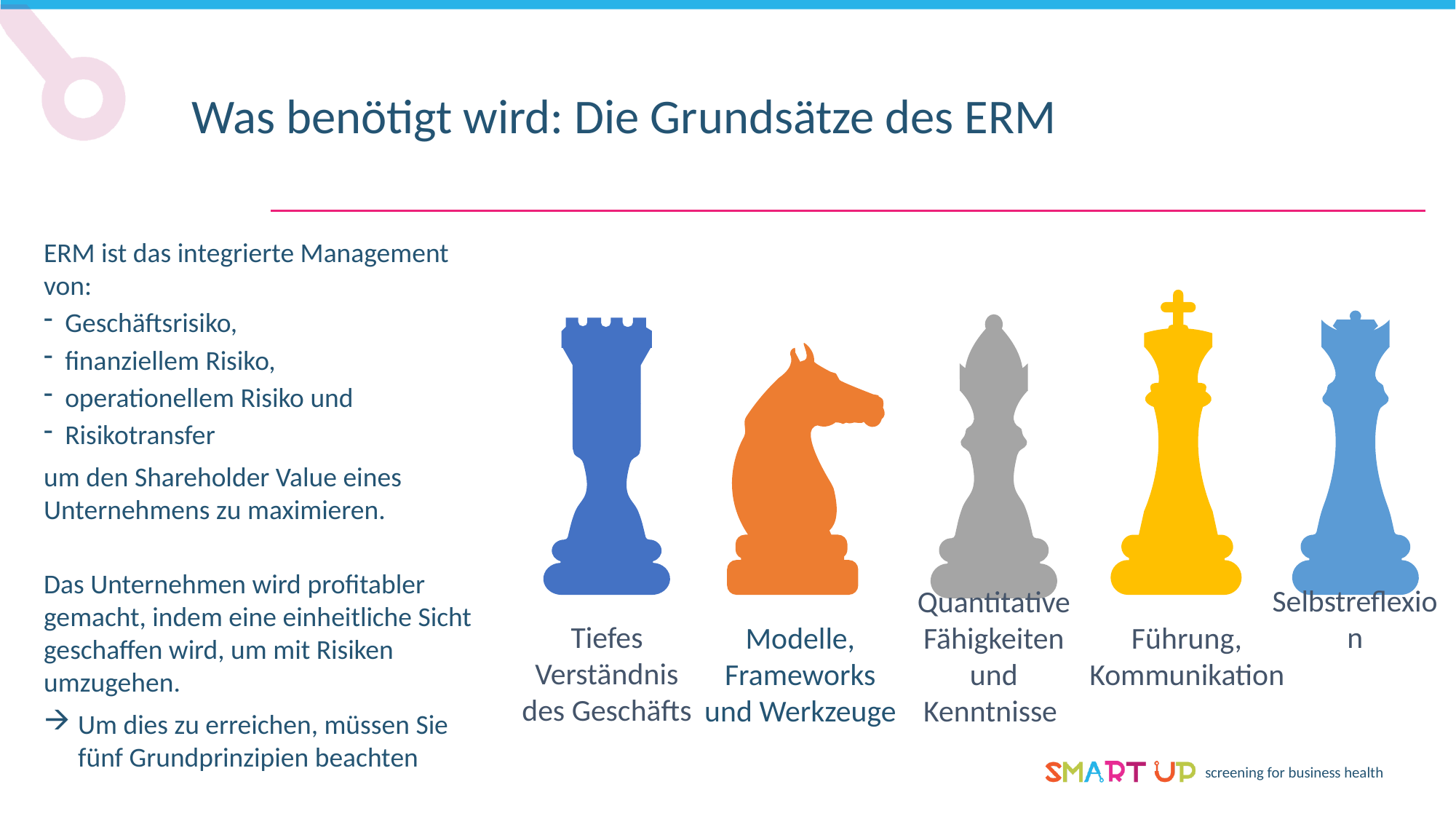

Was benötigt wird: Die Grundsätze des ERM
ERM ist das integrierte Management von:
Geschäftsrisiko,
finanziellem Risiko,
operationellem Risiko und
Risikotransfer
um den Shareholder Value eines Unternehmens zu maximieren.
Das Unternehmen wird profitabler gemacht, indem eine einheitliche Sicht geschaffen wird, um mit Risiken umzugehen.
Um dies zu erreichen, müssen Sie fünf Grundprinzipien beachten

Tiefes Verständnis
des Geschäfts
Modelle, Frameworks
und Werkzeuge
Quantitative Fähigkeiten und Kenntnisse
Führung, Kommunikation
Selbstreflexion